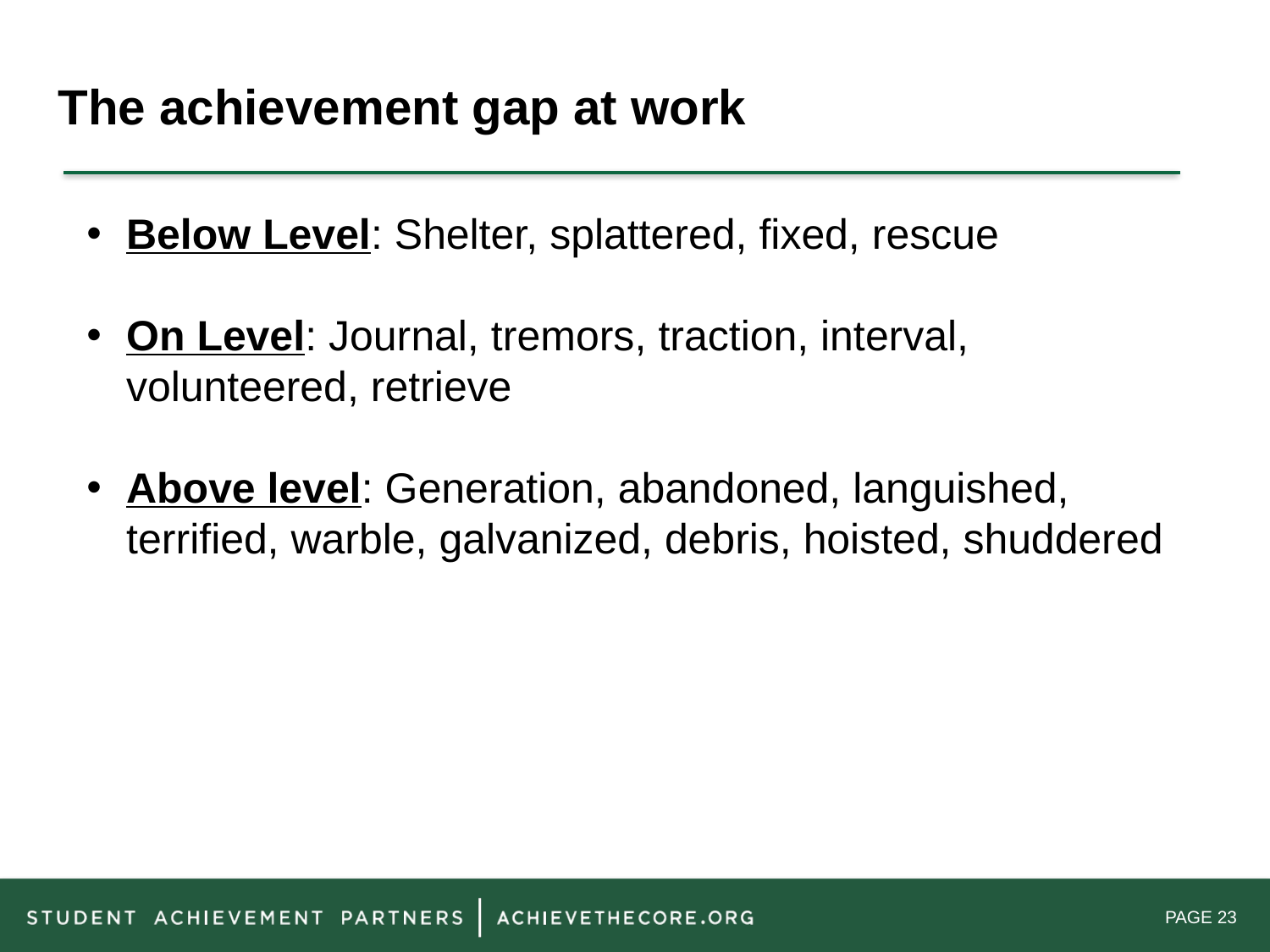

The achievement gap at work
Below Level: Shelter, splattered, fixed, rescue

On Level: Journal, tremors, traction, interval, volunteered, retrieve

Above level: Generation, abandoned, languished, terrified, warble, galvanized, debris, hoisted, shuddered